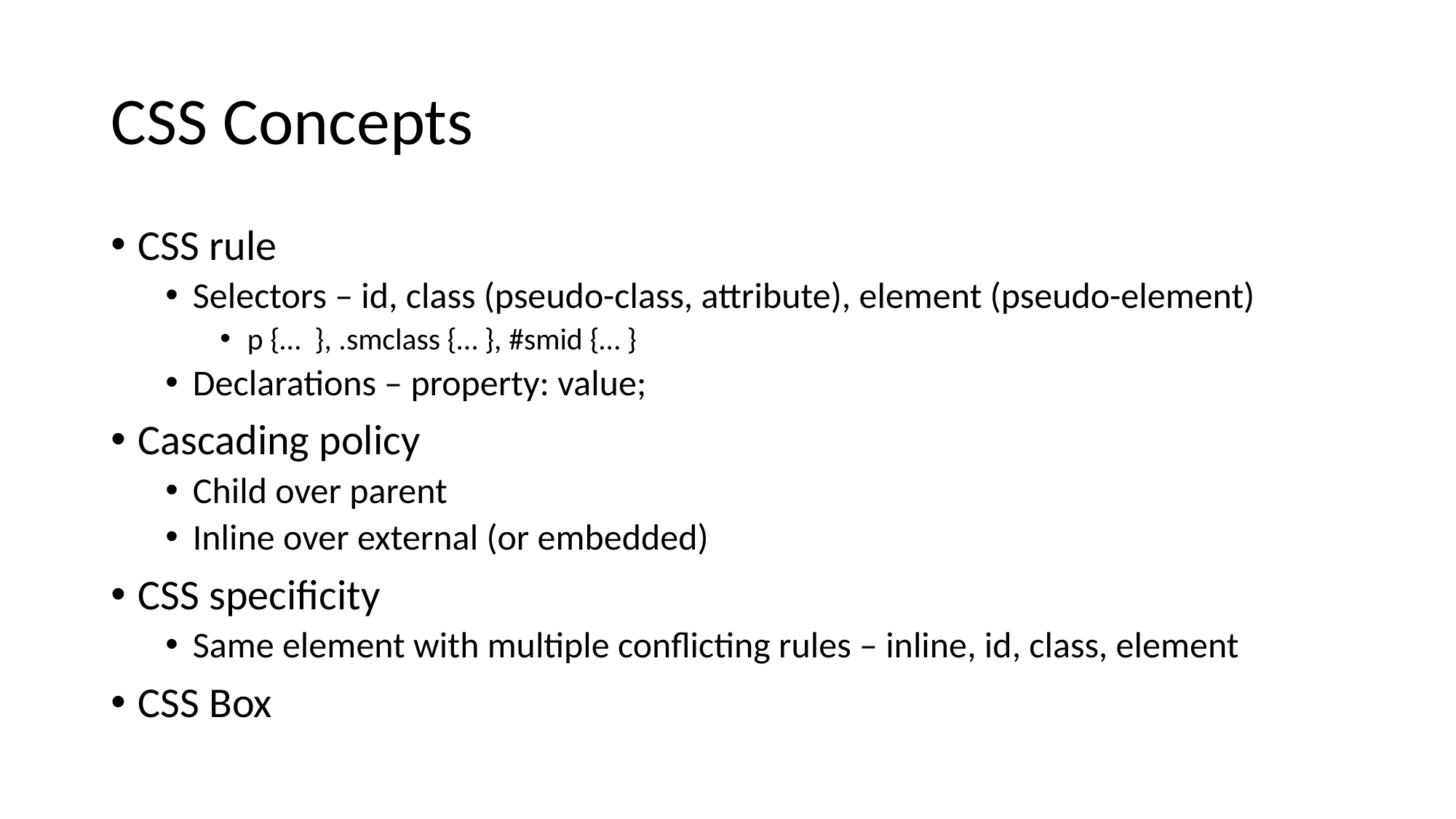

# CSS Concepts
CSS rule
Selectors – id, class (pseudo-class, attribute), element (pseudo-element)
p {…  }, .smclass {… }, #smid {… }
Declarations – property: value;
Cascading policy
Child over parent
Inline over external (or embedded)
CSS specificity
Same element with multiple conflicting rules – inline, id, class, element
CSS Box